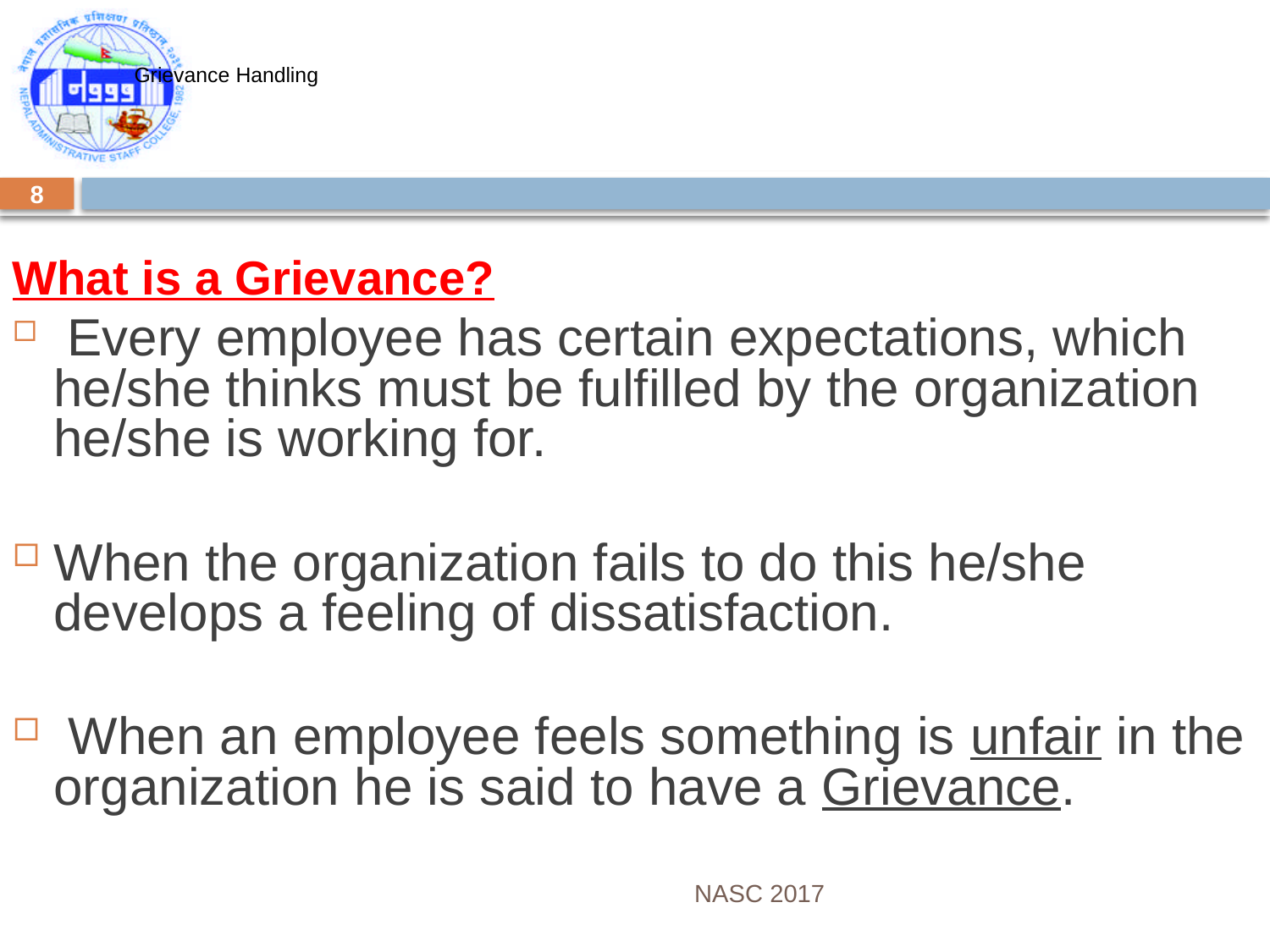

# Grievance Handling

What is a Grievance?
 Every employee has certain expectations, which he/she thinks must be fulfilled by the organization he/she is working for.

When the organization fails to do this he/she develops a feeling of dissatisfaction.

 When an employee feels something is unfair in the organization he is said to have a Grievance.

8
NASC 2017